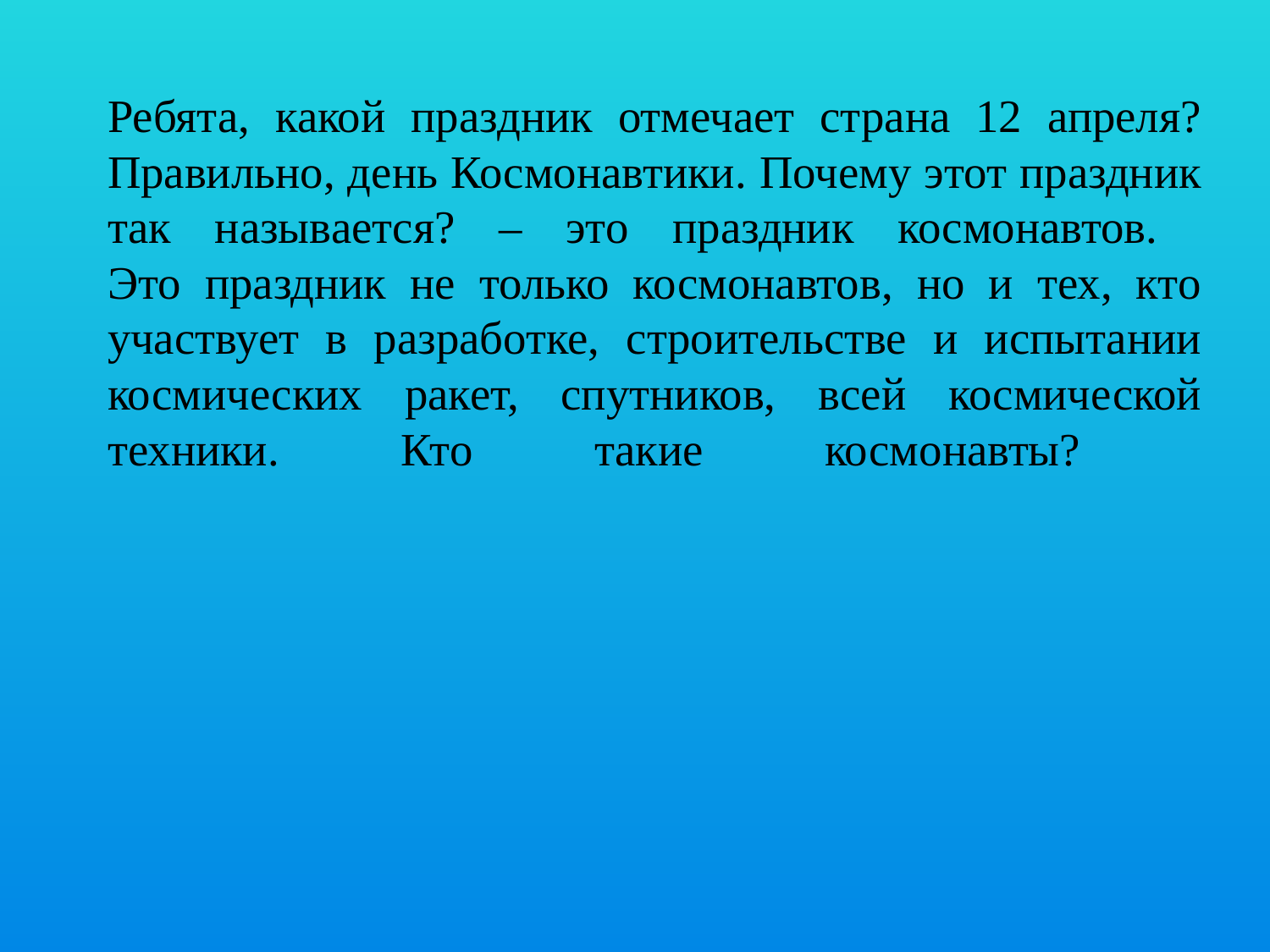

# Ребята, какой праздник отмечает страна 12 апреля? Правильно, день Космонавтики. Почему этот праздник так называется? – это праздник космонавтов. Это праздник не только космонавтов, но и тех, кто участвует в разработке, строительстве и испытании космических ракет, спутников, всей космической техники. Кто такие космонавты?